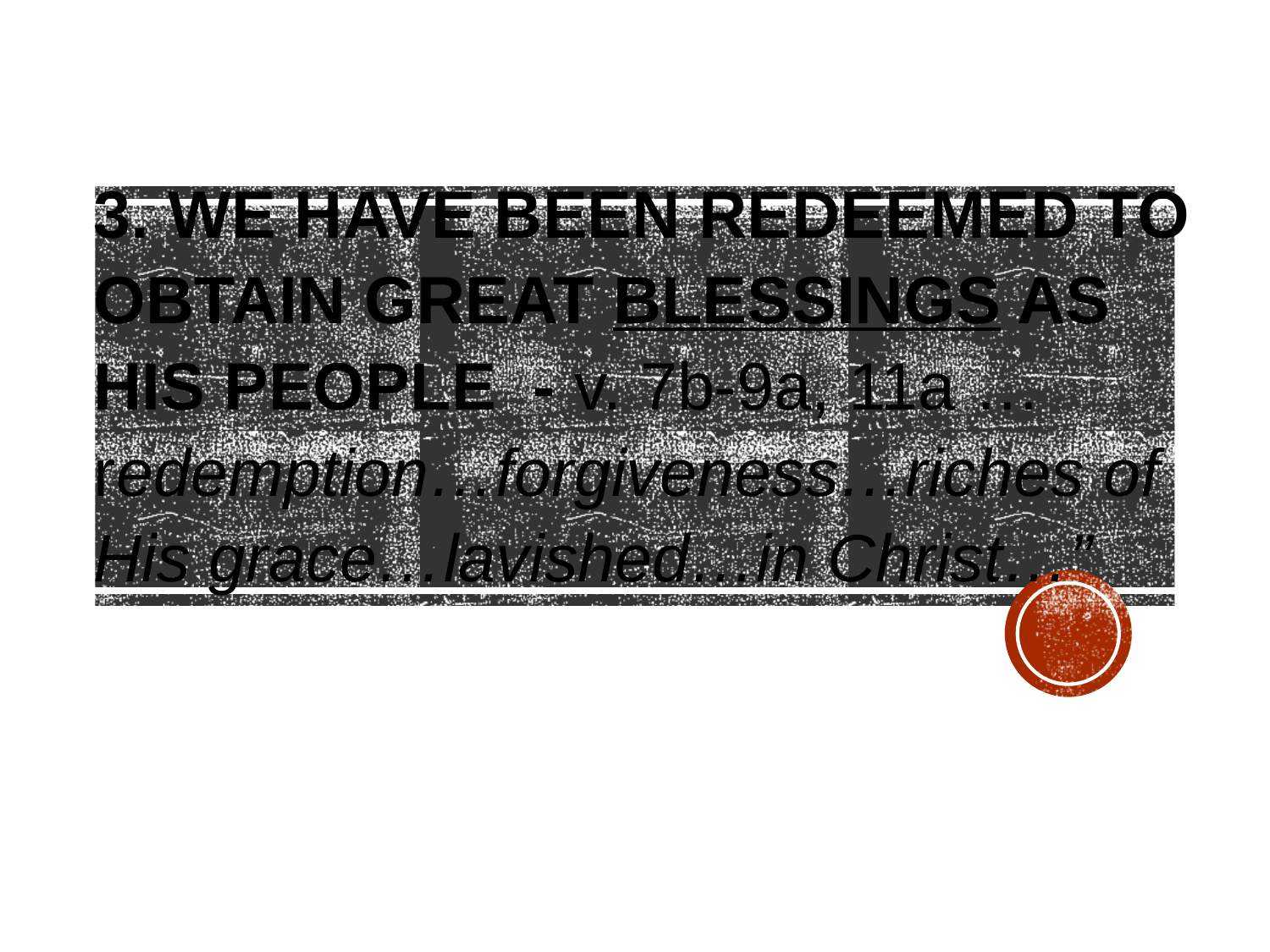

3. WE HAVE BEEN REDEEMED TO OBTAIN GREAT BLESSINGS AS HIS PEOPLE  - v. 7b-9a, 11a …redemption…forgiveness…riches of His grace…lavished…in Christ…”